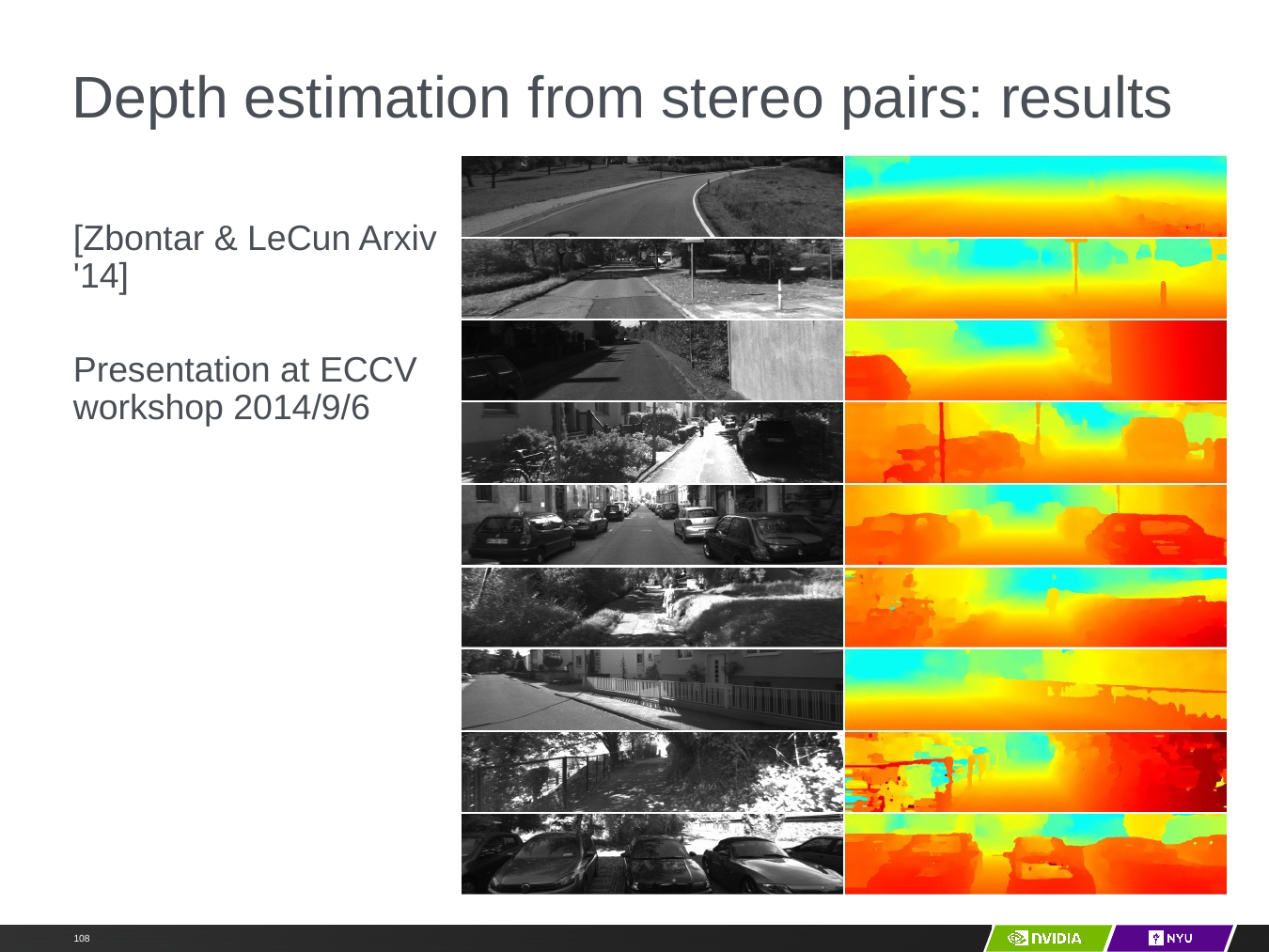

# Depth estimation from stereo pairs: results
Y LeCun

[Zbontar & LeCun Arxiv '14]

Presentation at ECCV  workshop 2014/9/6